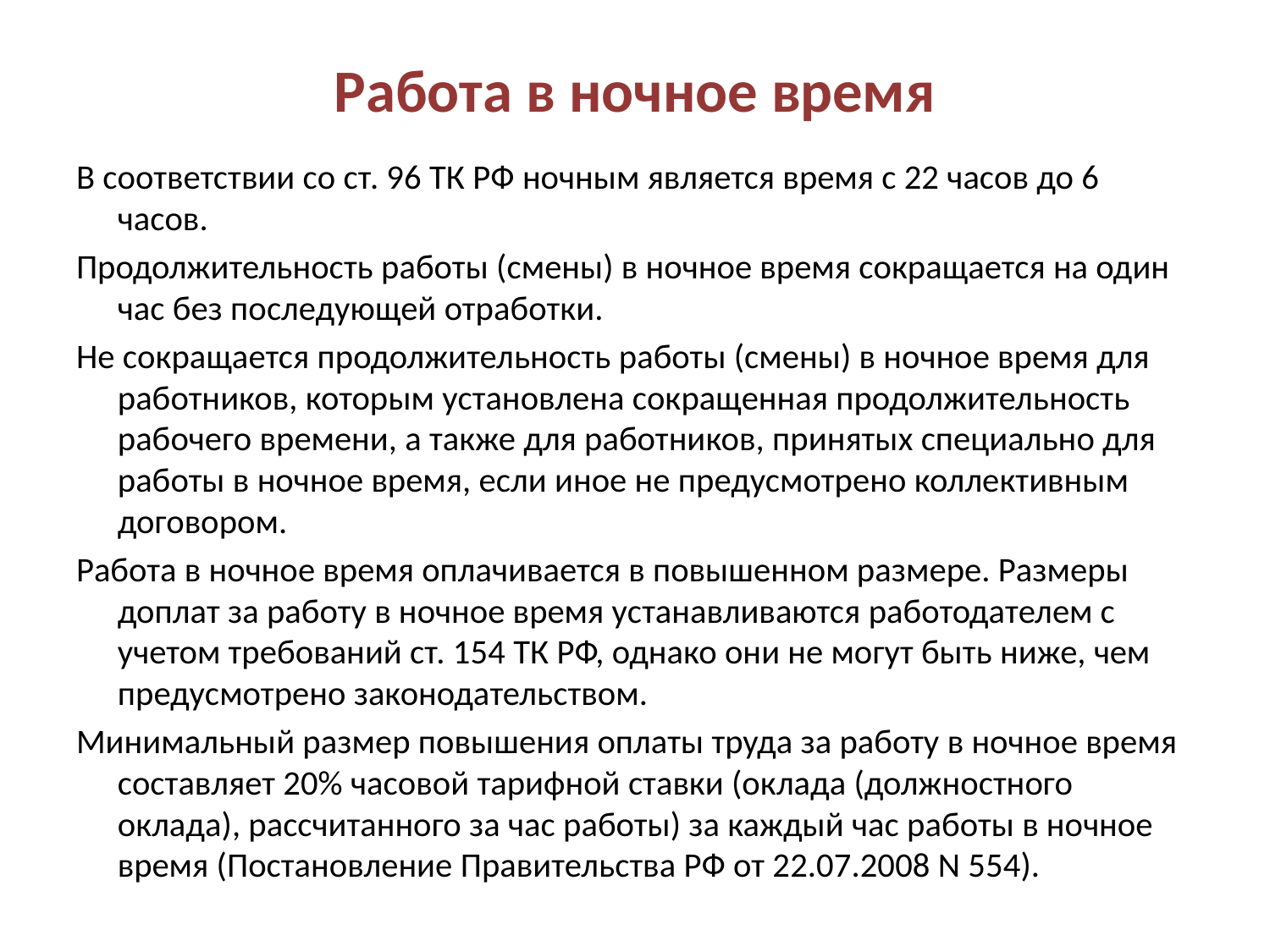

# Работа в ночное время
В соответствии со ст. 96 ТК РФ ночным является время с 22 часов до 6 часов.
Продолжительность работы (смены) в ночное время сокращается на один час без последующей отработки.
Не сокращается продолжительность работы (смены) в ночное время для работников, которым установлена сокращенная продолжительность рабочего времени, а также для работников, принятых специально для работы в ночное время, если иное не предусмотрено коллективным договором.
Работа в ночное время оплачивается в повышенном размере. Размеры доплат за работу в ночное время устанавливаются работодателем с учетом требований ст. 154 ТК РФ, однако они не могут быть ниже, чем предусмотрено законодательством.
Минимальный размер повышения оплаты труда за работу в ночное время составляет 20% часовой тарифной ставки (оклада (должностного оклада), рассчитанного за час работы) за каждый час работы в ночное время (Постановление Правительства РФ от 22.07.2008 N 554).